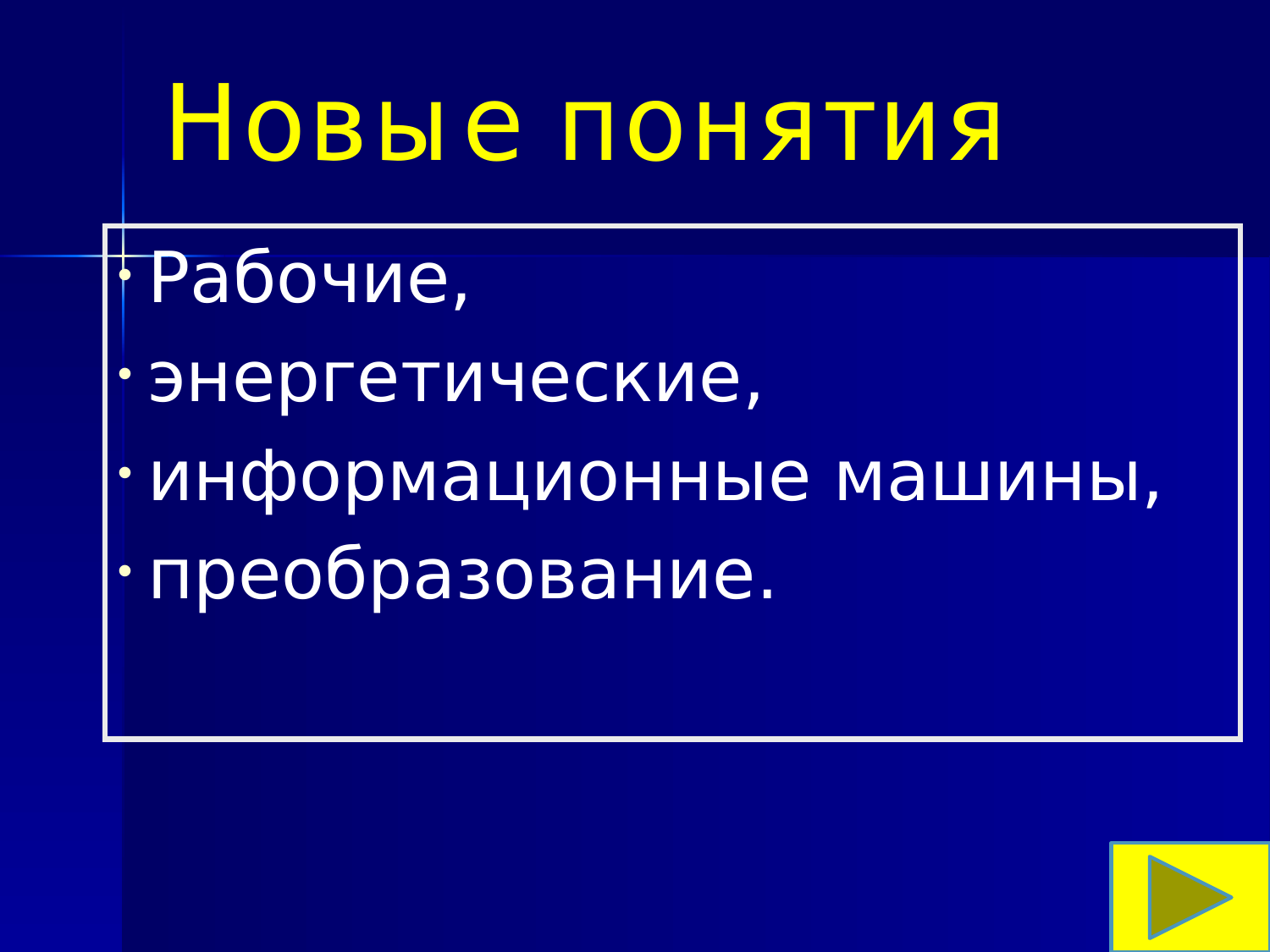

Новые понятия
Рабочие,
энергетические,
информационные машины,
преобразование.